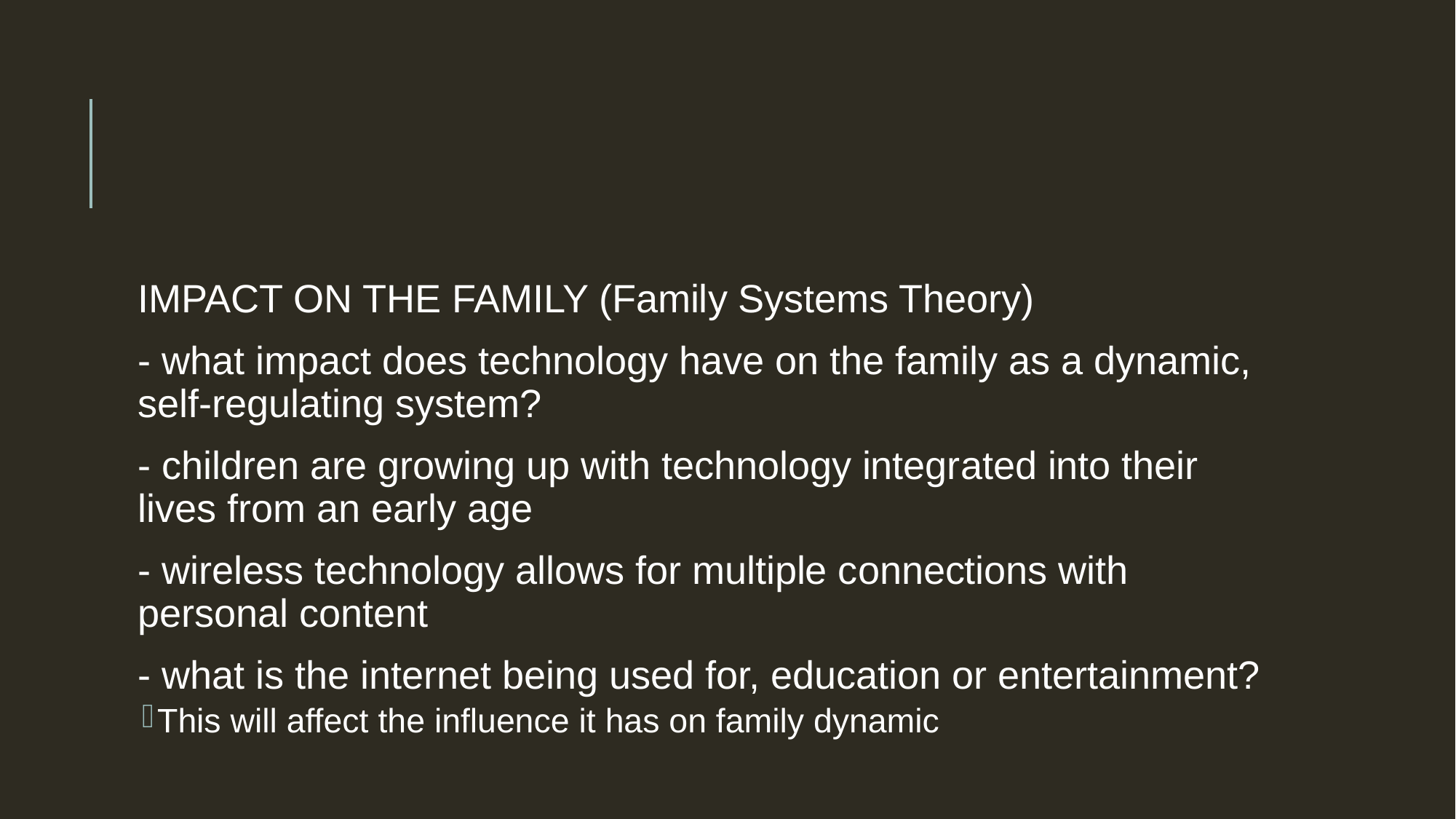

#
IMPACT ON THE FAMILY (Family Systems Theory)
- what impact does technology have on the family as a dynamic, self-regulating system?
- children are growing up with technology integrated into their lives from an early age
- wireless technology allows for multiple connections with personal content
- what is the internet being used for, education or entertainment?
This will affect the influence it has on family dynamic